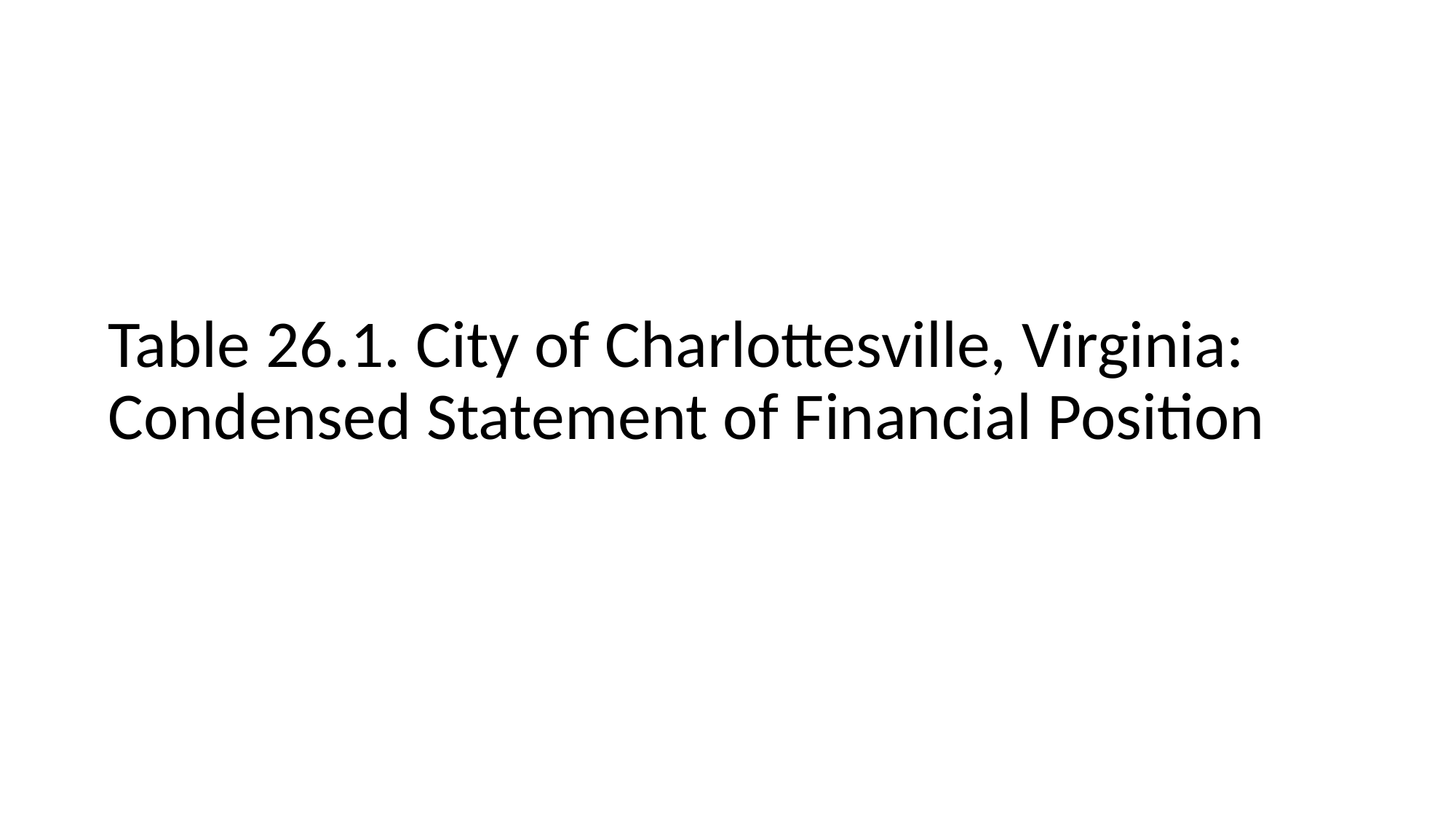

# Table 26.1. City of Charlottesville, Virginia: Condensed Statement of Financial Position